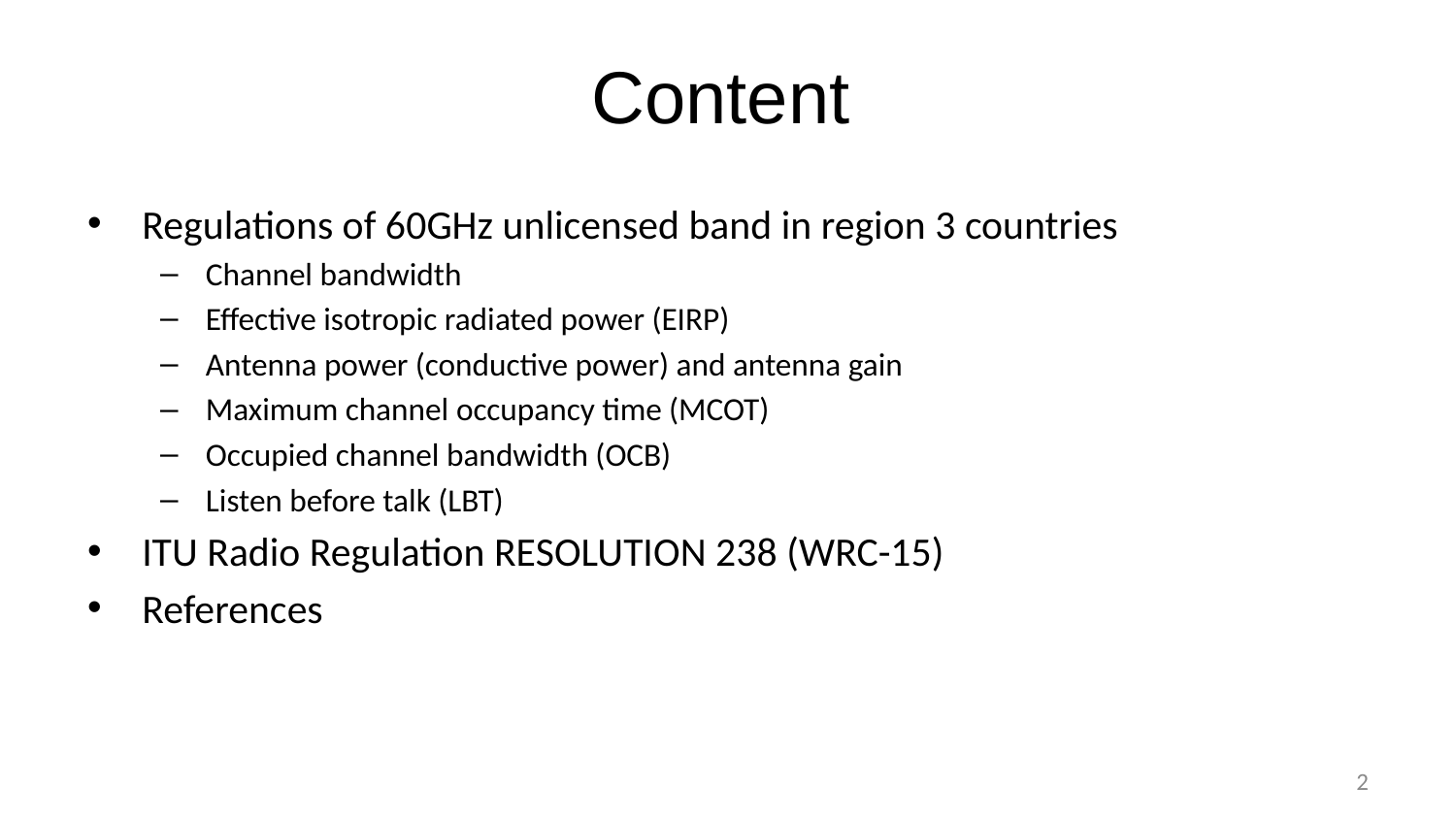

# Content
Regulations of 60GHz unlicensed band in region 3 countries
Channel bandwidth
Effective isotropic radiated power (EIRP)
Antenna power (conductive power) and antenna gain
Maximum channel occupancy time (MCOT)
Occupied channel bandwidth (OCB)
Listen before talk (LBT)
ITU Radio Regulation RESOLUTION 238 (WRC-15)
References
2